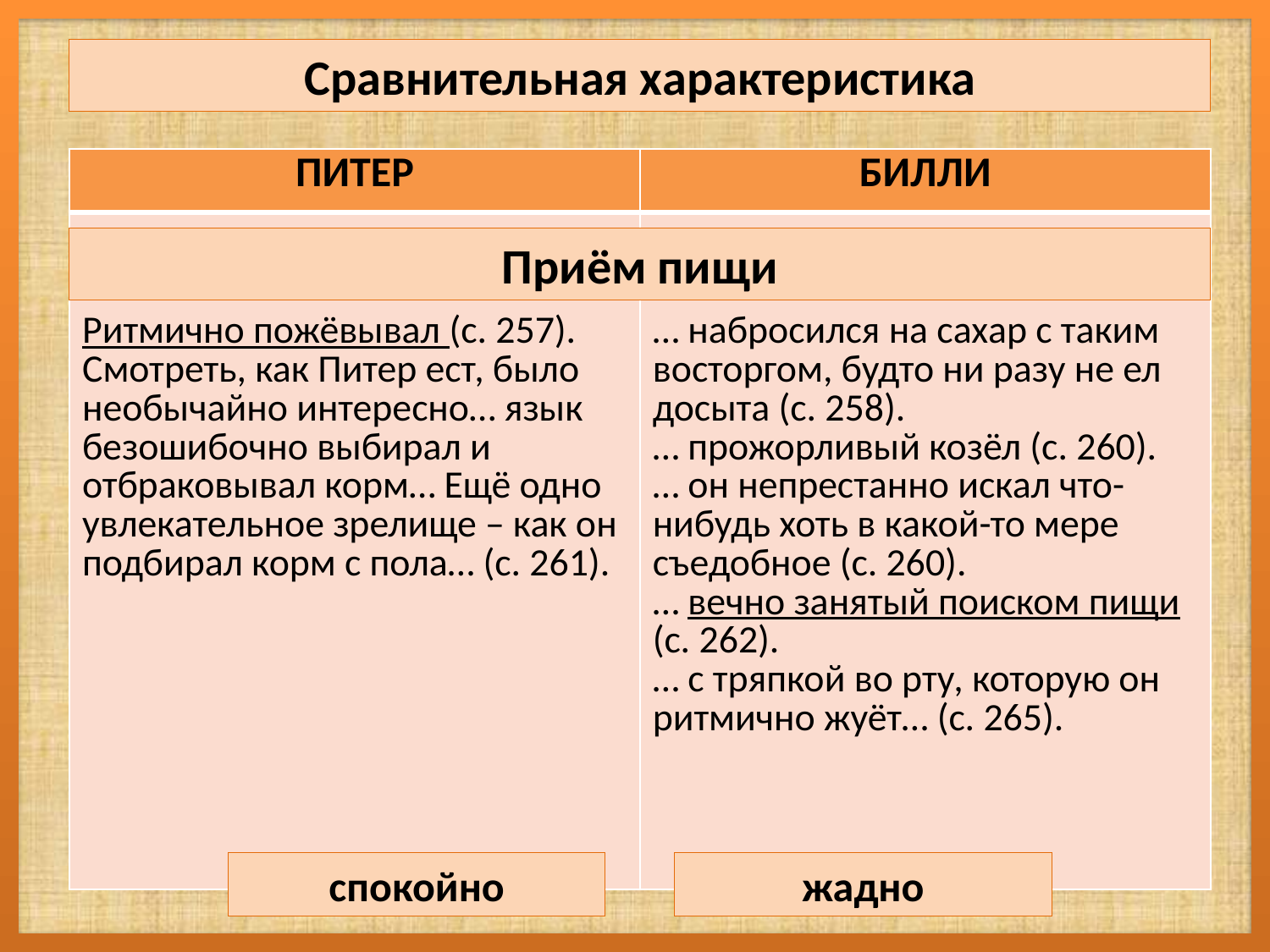

Сравнительная характеристика
| ПИТЕР | БИЛЛИ |
| --- | --- |
| Ритмично пожёвывал (с. 257). Смотреть, как Питер ест, было необычайно интересно… язык безошибочно выбирал и отбраковывал корм… Ещё одно увлекательное зрелище – как он подбирал корм с пола… (с. 261). | … набросился на сахар с таким восторгом, будто ни разу не ел досыта (с. 258). … прожорливый козёл (с. 260). … он непрестанно искал что-нибудь хоть в какой-то мере съедобное (с. 260). … вечно занятый поиском пищи (с. 262). … с тряпкой во рту, которую он ритмично жуёт… (с. 265). |
Приём пищи
спокойно
жадно